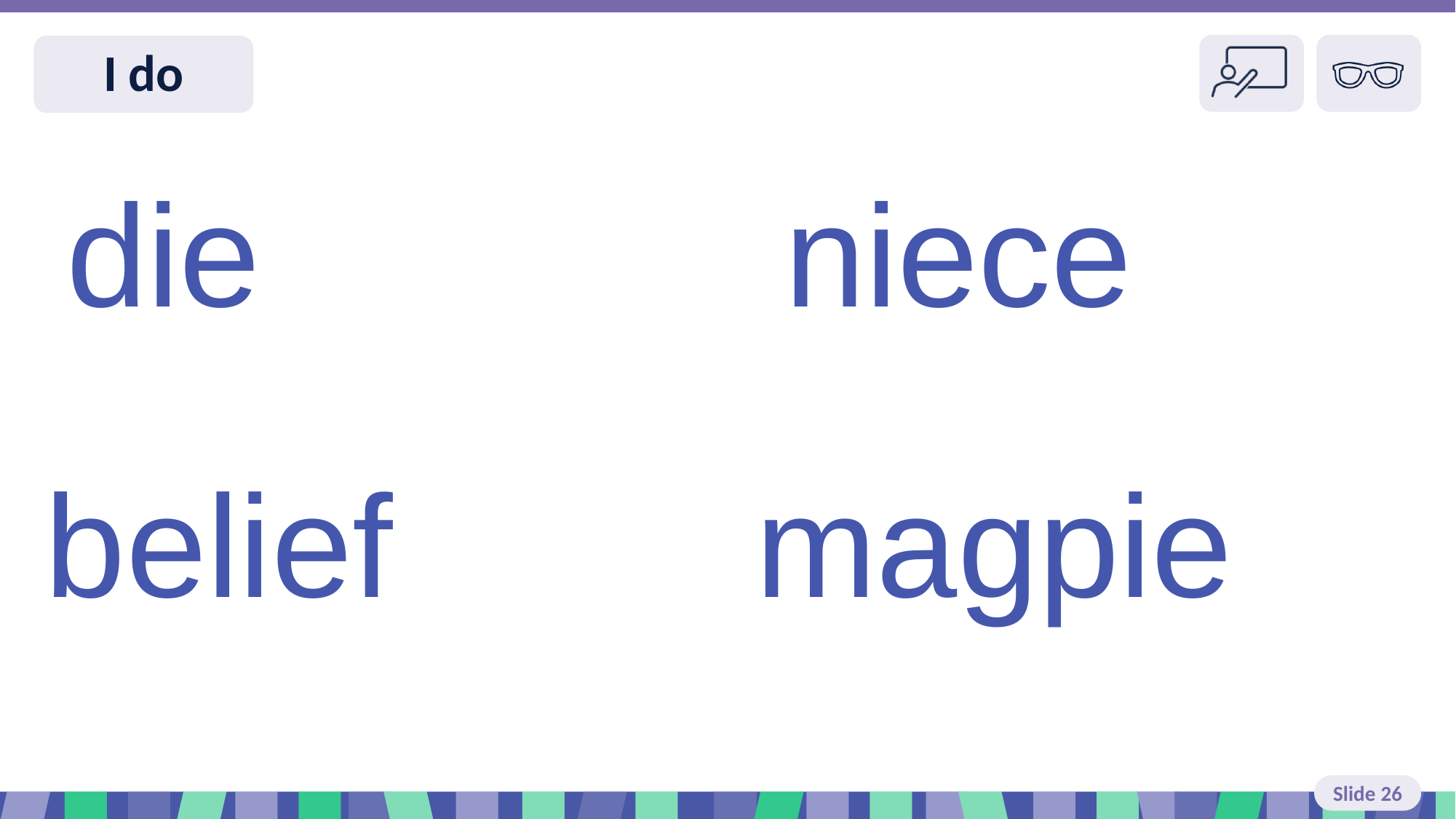

Slide 26 I do
die             niece
belief         magpie